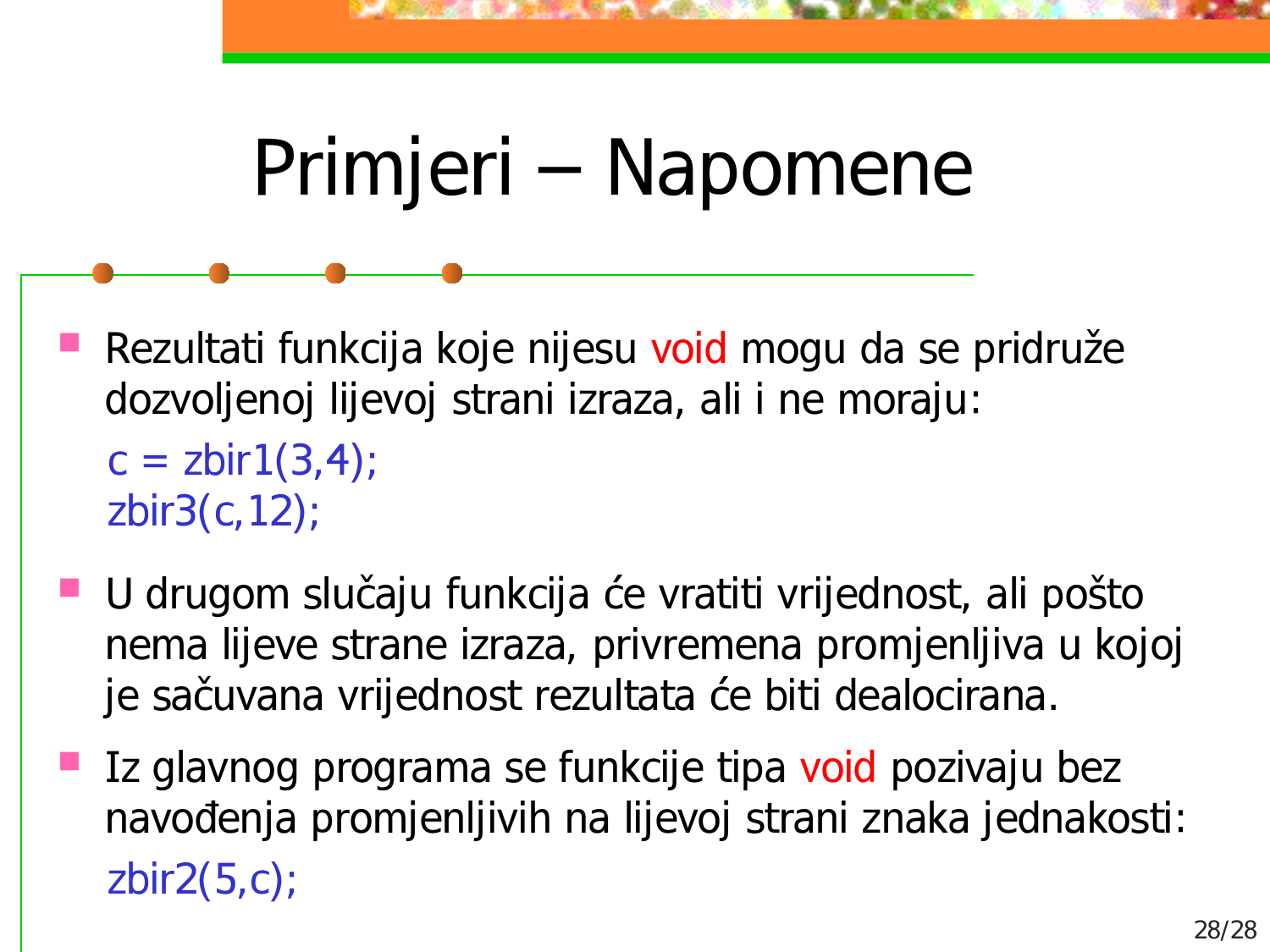

# Primjeri – Napomene
Rezultati funkcija koje nijesu void mogu da se pridruže dozvoljenoj lijevoj strani izraza, ali i ne moraju:
c = zbir1(3,4);
zbir3(c,12);
U drugom slučaju funkcija će vratiti vrijednost, ali pošto nema lijeve strane izraza, privremena promjenljiva u kojoj je sačuvana vrijednost rezultata će biti dealocirana.
Iz glavnog programa se funkcije tipa void pozivaju bez navođenja promjenljivih na lijevoj strani znaka jednakosti:
zbir2(5,c);
28/28